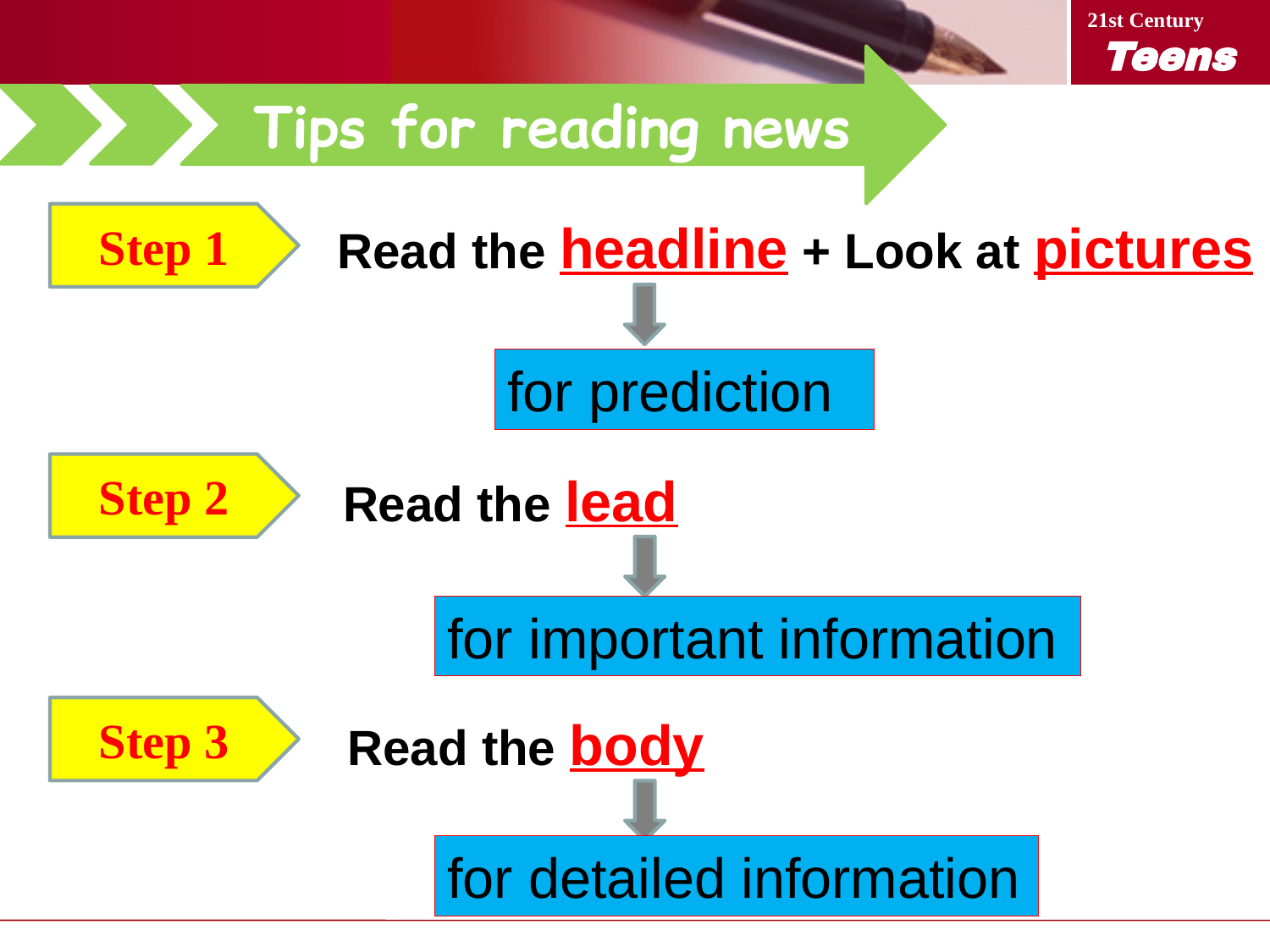

Tips for reading news

Step 1
Read the headline + Look at pictures

for prediction
Step 2
Read the lead

for important information
Step 3
Read the body

for detailed information